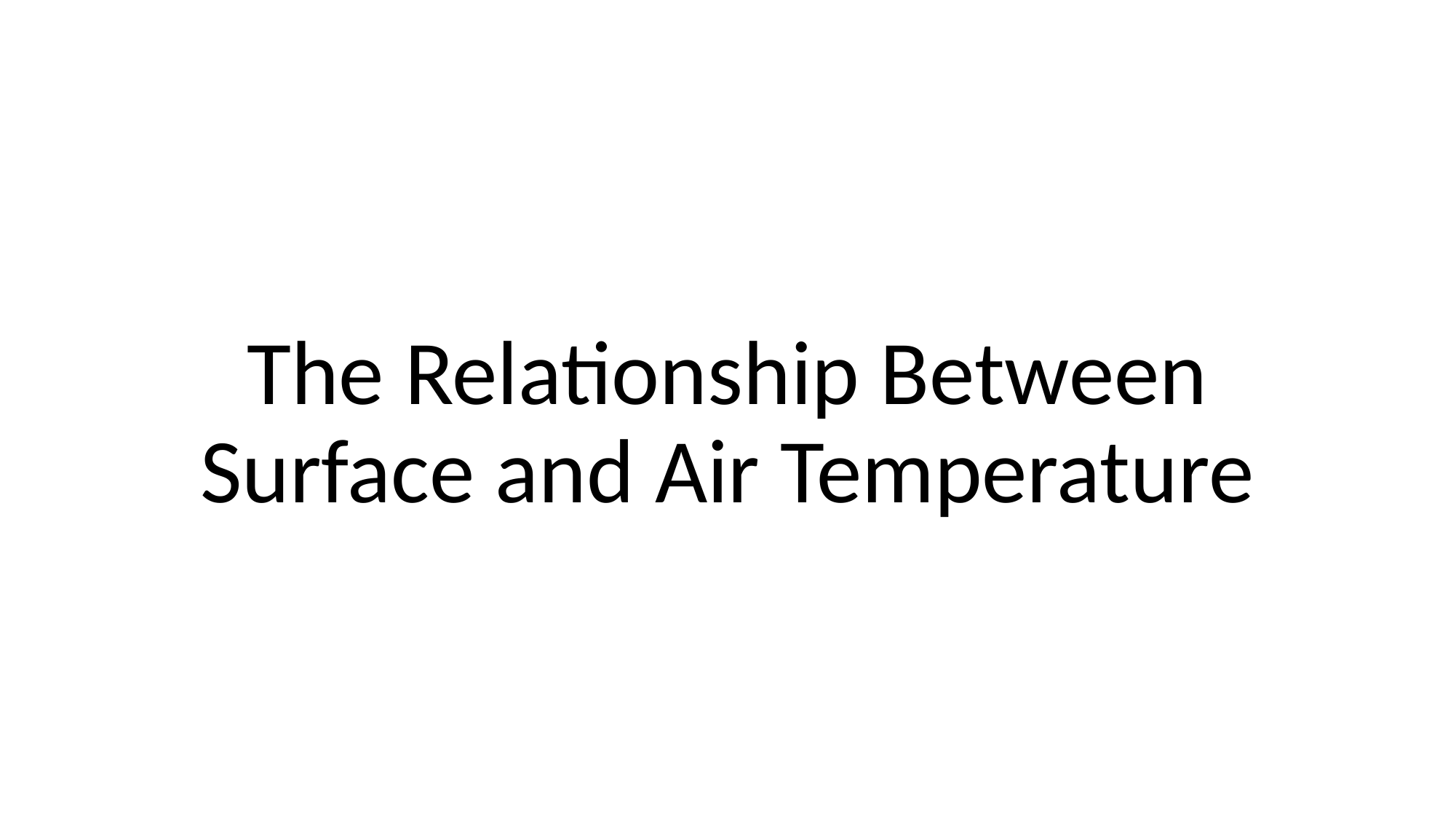

# The Relationship Between Surface and Air Temperature